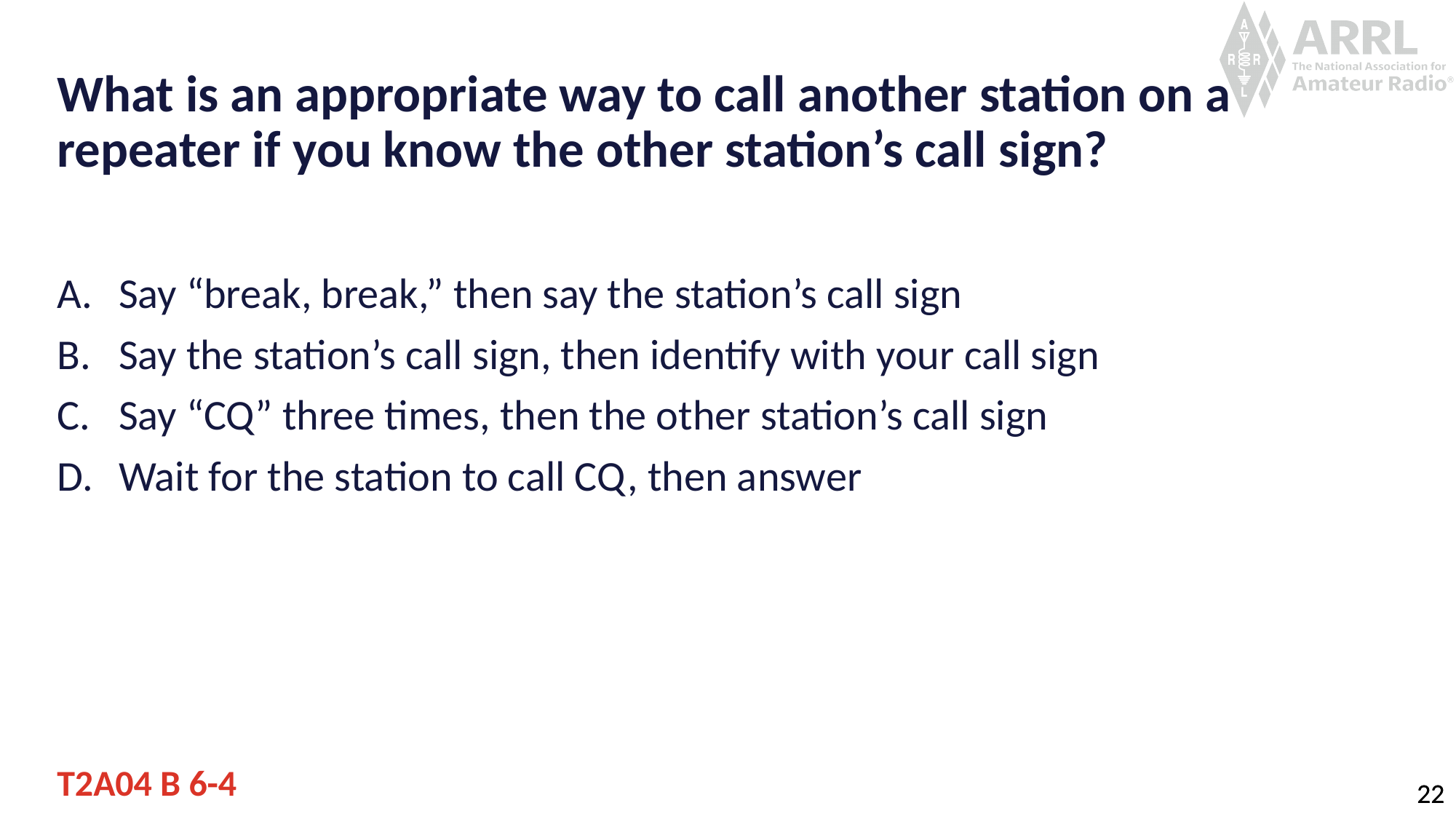

# What is an appropriate way to call another station on a repeater if you know the other station’s call sign?
Say “break, break,” then say the station’s call sign
Say the station’s call sign, then identify with your call sign
Say “CQ” three times, then the other station’s call sign
Wait for the station to call CQ, then answer
T2A04 B 6-4